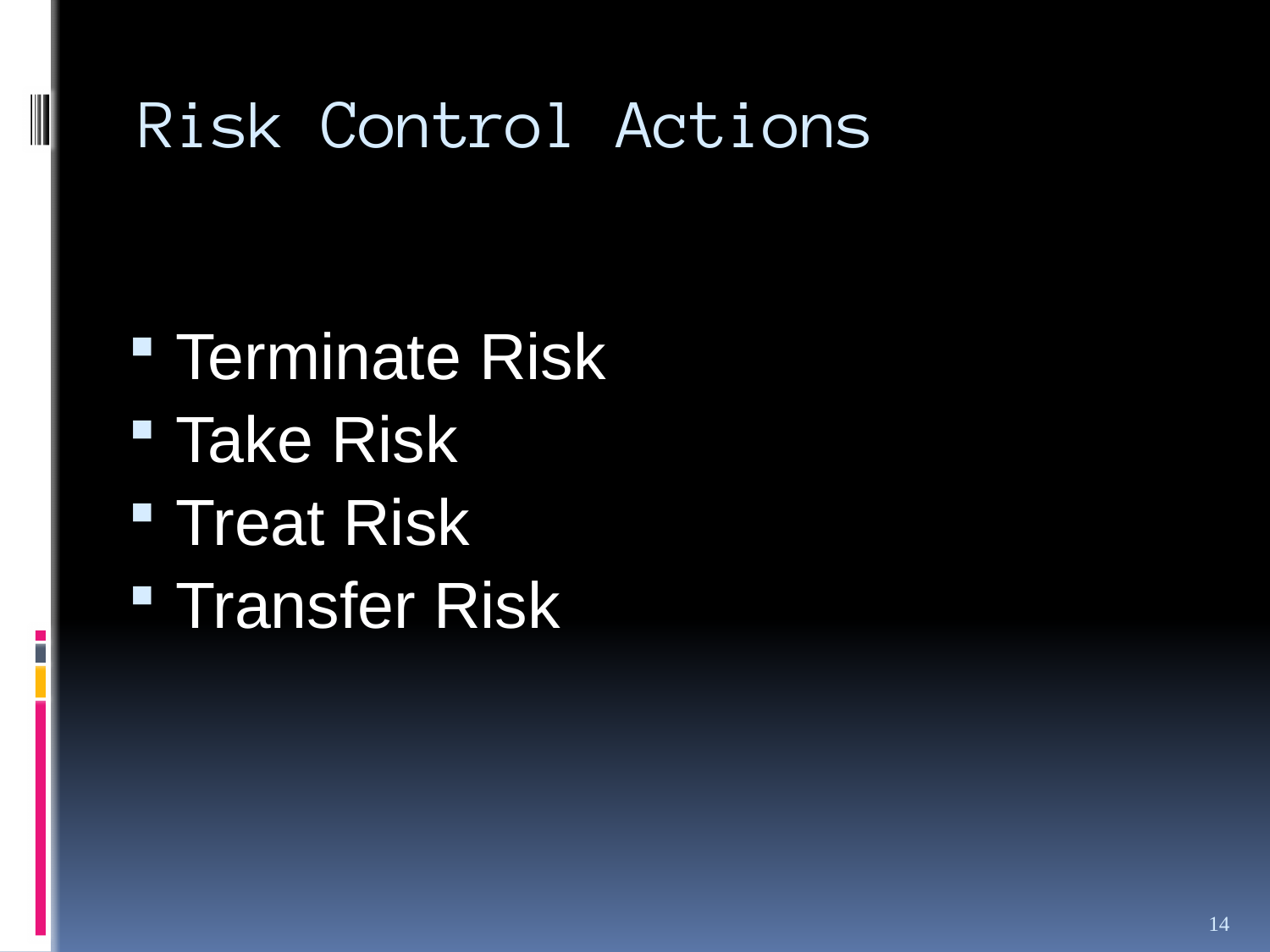

# Risk Control Actions
Terminate Risk
Take Risk
Treat Risk
Transfer Risk
14